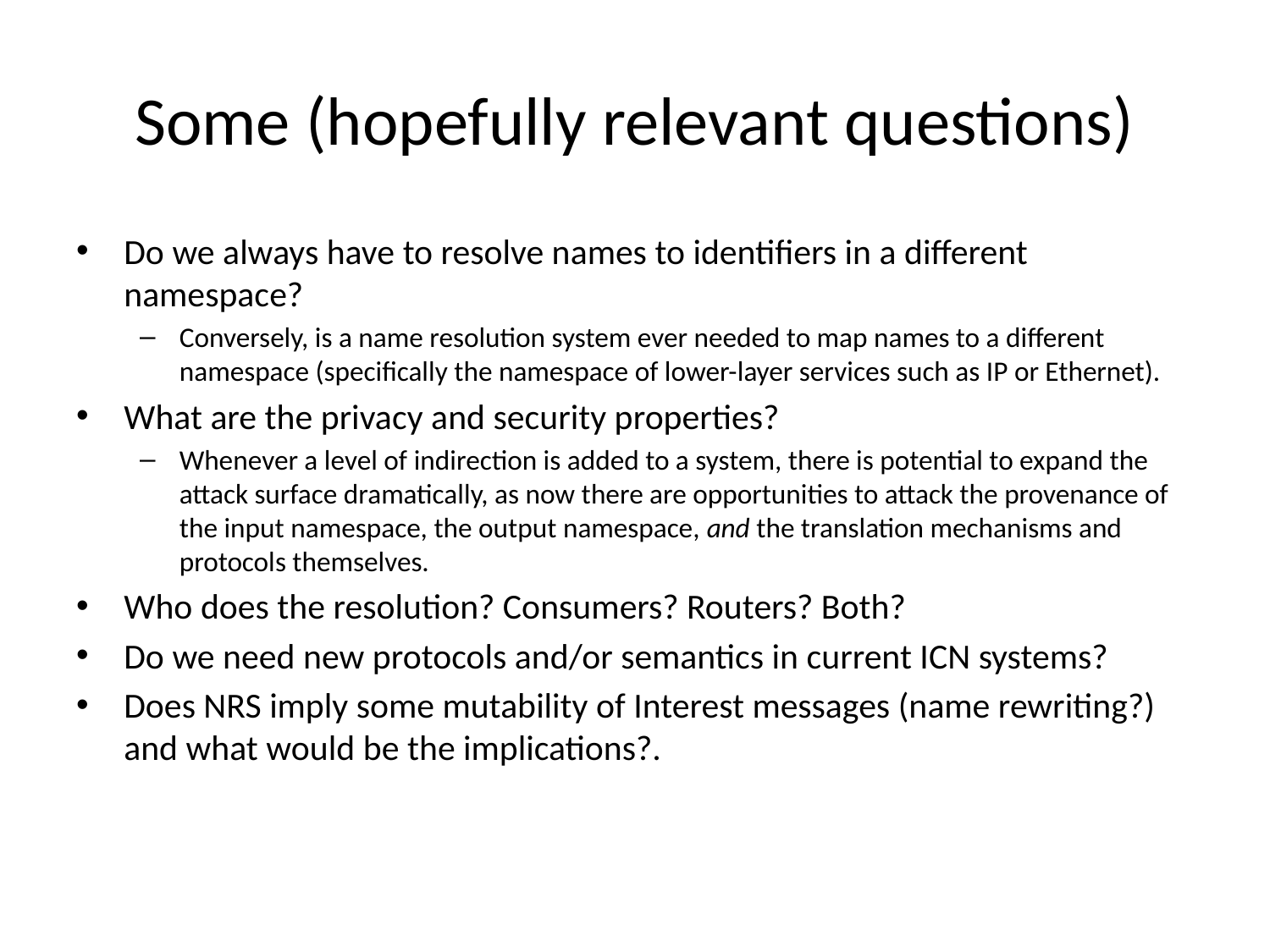

# Some (hopefully relevant questions)
Do we always have to resolve names to identifiers in a different namespace?
Conversely, is a name resolution system ever needed to map names to a different namespace (specifically the namespace of lower-layer services such as IP or Ethernet).
What are the privacy and security properties?
Whenever a level of indirection is added to a system, there is potential to expand the attack surface dramatically, as now there are opportunities to attack the provenance of the input namespace, the output namespace, and the translation mechanisms and protocols themselves.
Who does the resolution? Consumers? Routers? Both?
Do we need new protocols and/or semantics in current ICN systems?
Does NRS imply some mutability of Interest messages (name rewriting?) and what would be the implications?.